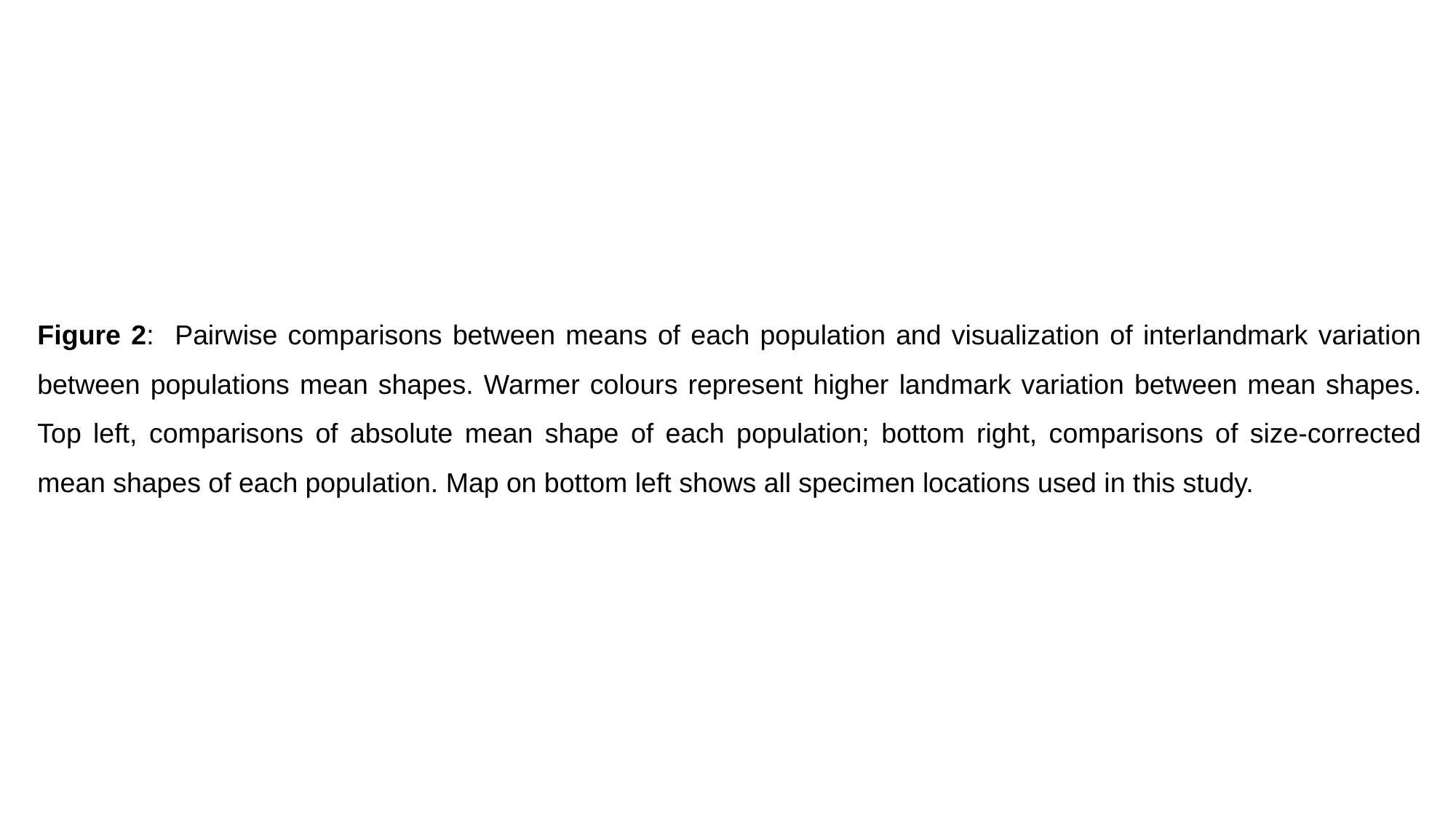

Figure 2:  Pairwise comparisons between means of each population and visualization of interlandmark variation between populations mean shapes. Warmer colours represent higher landmark variation between mean shapes. Top left, comparisons of absolute mean shape of each population; bottom right, comparisons of size-corrected mean shapes of each population. Map on bottom left shows all specimen locations used in this study.